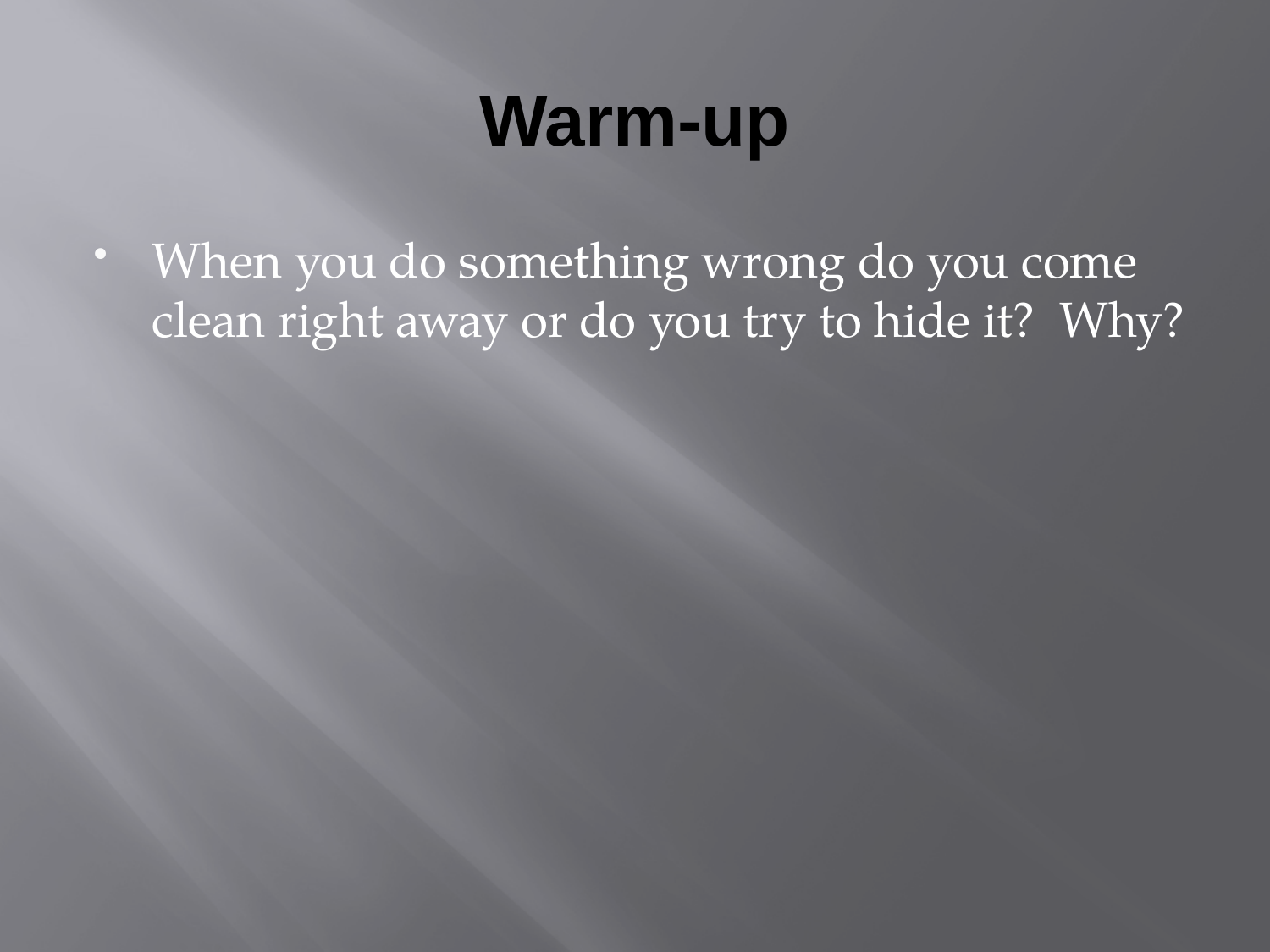

# Warm-up
When you do something wrong do you come clean right away or do you try to hide it?  Why?